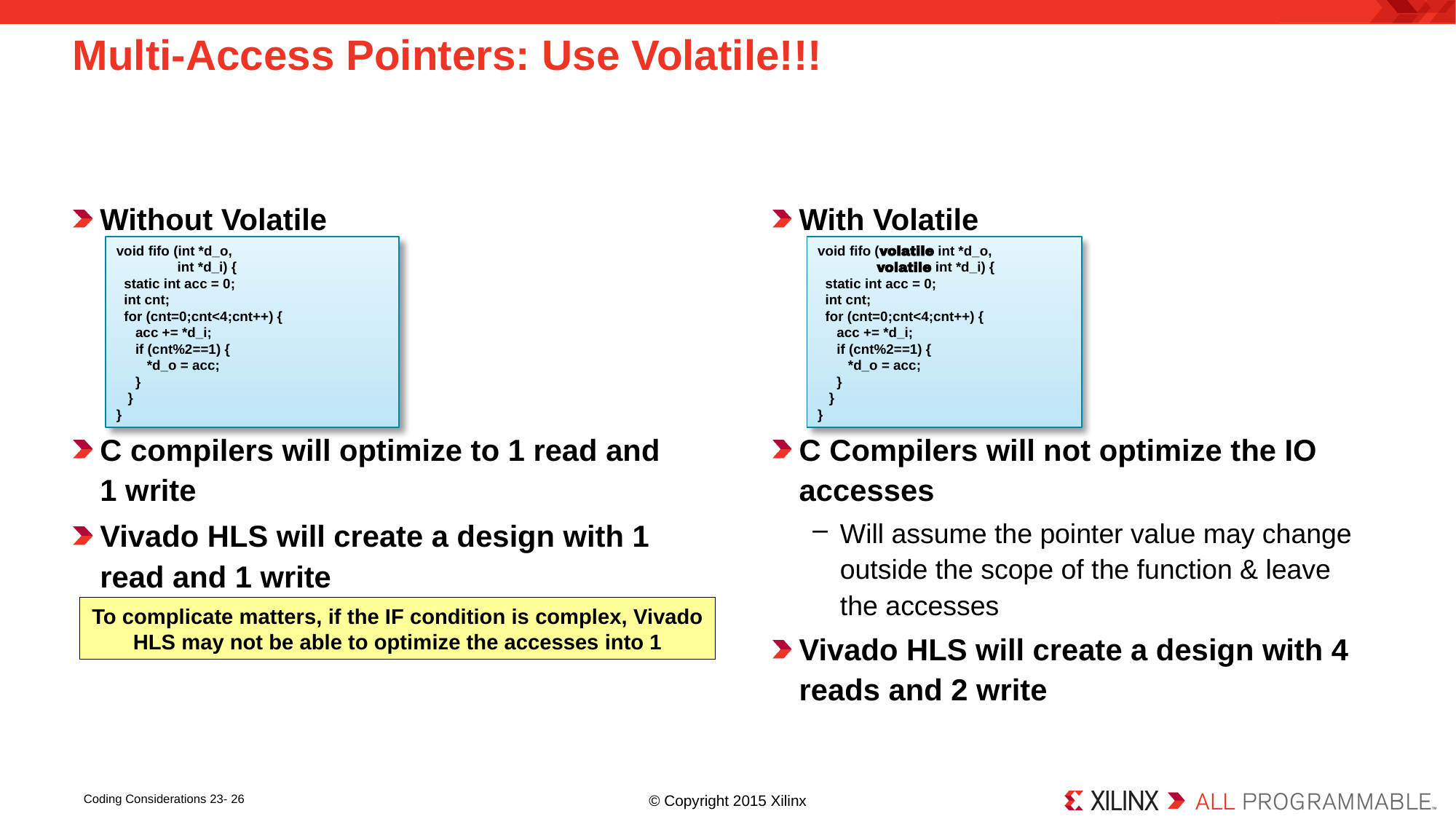

# Multi-Access Pointers: Use Volatile!!!
Without Volatile

C compilers will optimize to 1 read and 1 write
Vivado HLS will create a design with 1 read and 1 write
With Volatile

C Compilers will not optimize the IO accesses
Will assume the pointer value may change outside the scope of the function & leave the accesses
Vivado HLS will create a design with 4 reads and 2 write
void fifo (int *d_o,
                int *d_i) {
  static int acc = 0;
  int cnt;
  for (cnt=0;cnt<4;cnt++) {
     acc += *d_i;
     if (cnt%2==1) {
        *d_o = acc;
     }
   }
}
void fifo (volatile int *d_o,
             volatile int *d_i) {
  static int acc = 0;
  int cnt;
  for (cnt=0;cnt<4;cnt++) {
     acc += *d_i;
     if (cnt%2==1) {
        *d_o = acc;
     }
   }
}
To complicate matters, if the IF condition is complex, Vivado HLS may not be able to optimize the accesses into 1
Coding Considerations 23- 26
© Copyright 2015 Xilinx